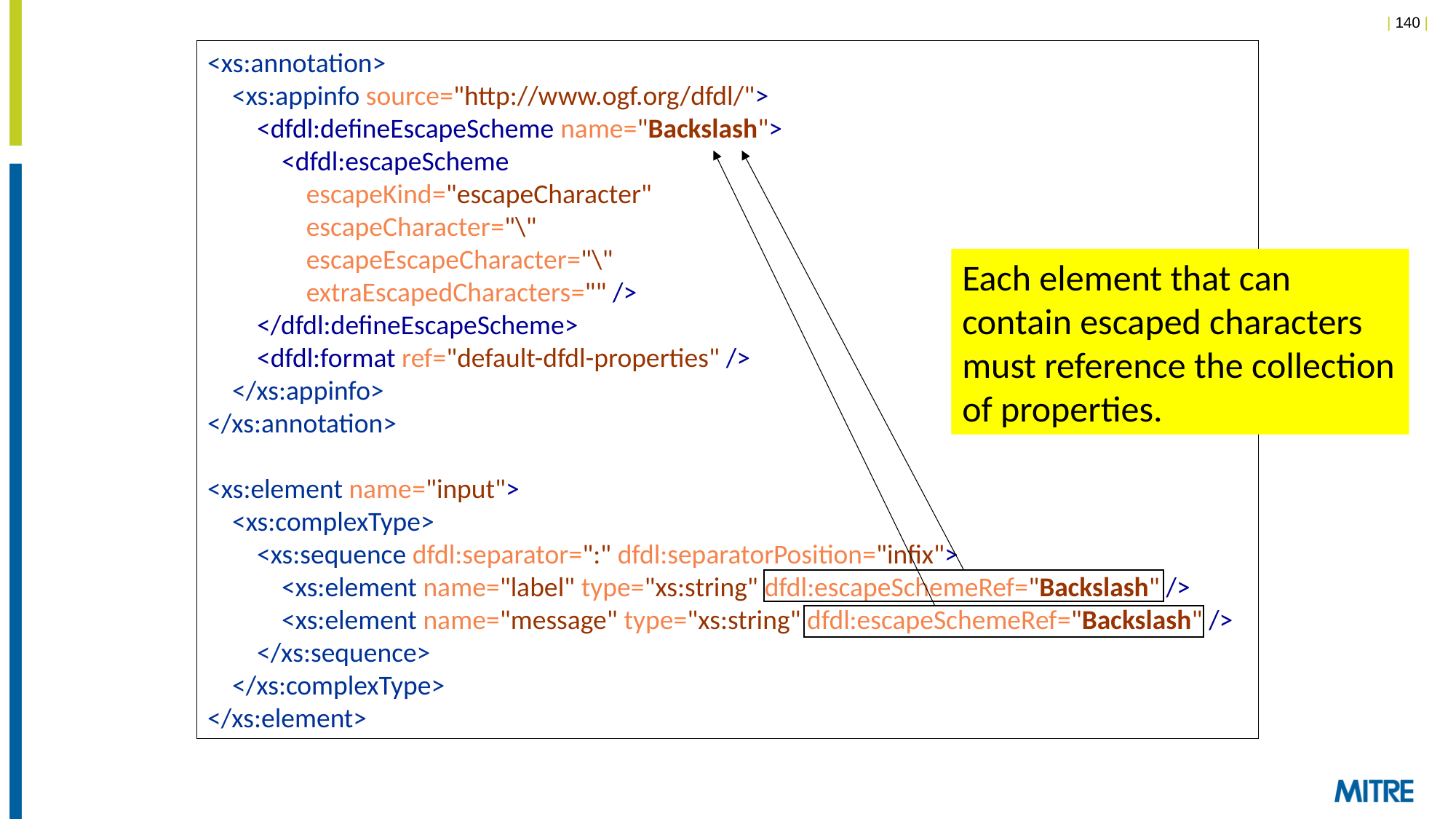

<xs:annotation>
    <xs:appinfo source="http://www.ogf.org/dfdl/">
        <dfdl:defineEscapeScheme name="Backslash">
            <dfdl:escapeScheme
                escapeKind="escapeCharacter"
                escapeCharacter="\"
                escapeEscapeCharacter="\"
                extraEscapedCharacters="" />
        </dfdl:defineEscapeScheme>
        <dfdl:format ref="default-dfdl-properties" />
    </xs:appinfo>
</xs:annotation>
<xs:element name="input">
    <xs:complexType>
        <xs:sequence dfdl:separator=":" dfdl:separatorPosition="infix">
            <xs:element name="label" type="xs:string" dfdl:escapeSchemeRef="Backslash" />
            <xs:element name="message" type="xs:string" dfdl:escapeSchemeRef="Backslash" />
        </xs:sequence>
    </xs:complexType>
</xs:element>
Each element that can contain escaped characters must reference the collection of properties.